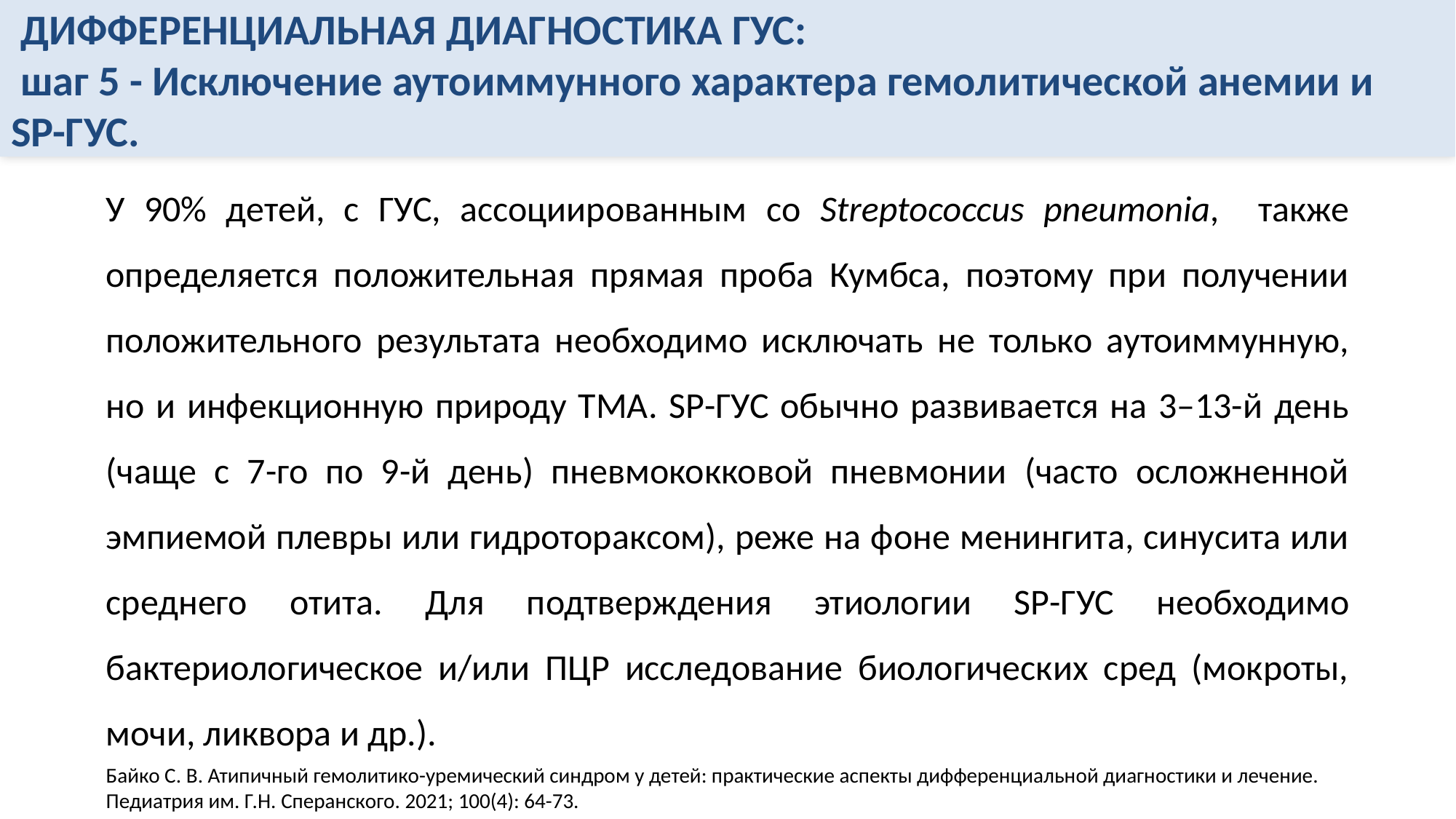

ДИФФЕРЕНЦИАЛЬНАЯ ДИАГНОСТИКА ГУС:
 шаг 5 - Исключение аутоиммунного характера гемолитической анемии и  SP-ГУС.
У 90% детей, с ГУС, ассоциированным со Streptococcus pneumonia,  также определяется положительная прямая проба Кумбса, поэтому при получении положительного результата необходимо исключать не только аутоиммунную, но и инфекционную природу ТМА. SP-ГУС обычно развивается на 3–13-й день (чаще с 7-го по 9-й день) пневмококковой пневмонии (часто осложненной эмпиемой плевры или гидротораксом), реже на фоне менингита, синусита или среднего отита. Для подтверждения этиологии SP-ГУС необходимо бактериологическое и/или ПЦР исследование биологических сред (мокроты, мочи, ликвора и др.).
Байко С. В. Атипичный гемолитико-уремический синдром у детей: практические аспекты дифференциальной диагностики и лечение. Педиатрия им. Г.Н. Сперанского. 2021; 100(4): 64-73.